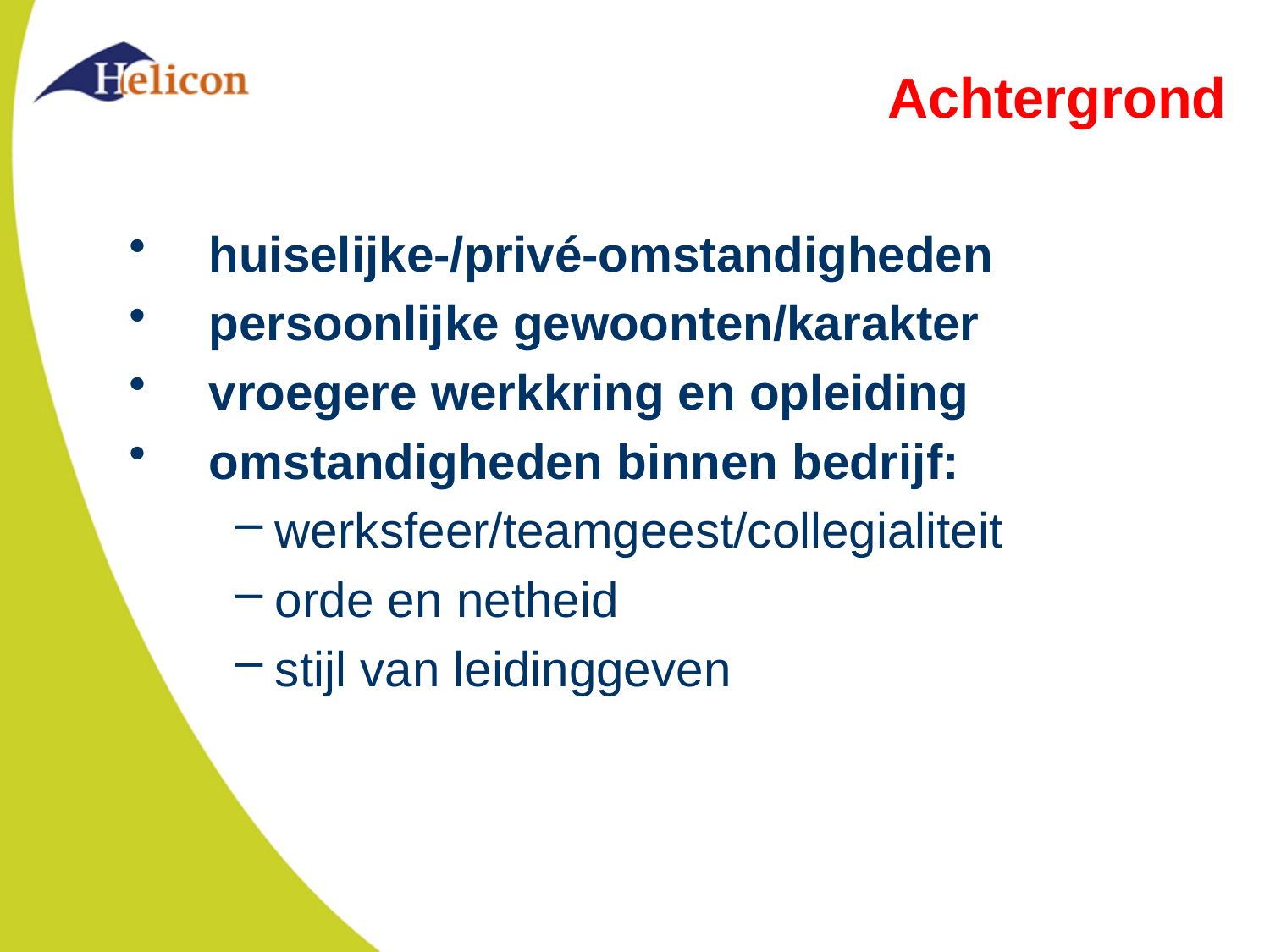

Achtergrond
huiselijke-/privé-omstandigheden
persoonlijke gewoonten/karakter
vroegere werkkring en opleiding
omstandigheden binnen bedrijf:
werksfeer/teamgeest/collegialiteit
orde en netheid
stijl van leidinggeven